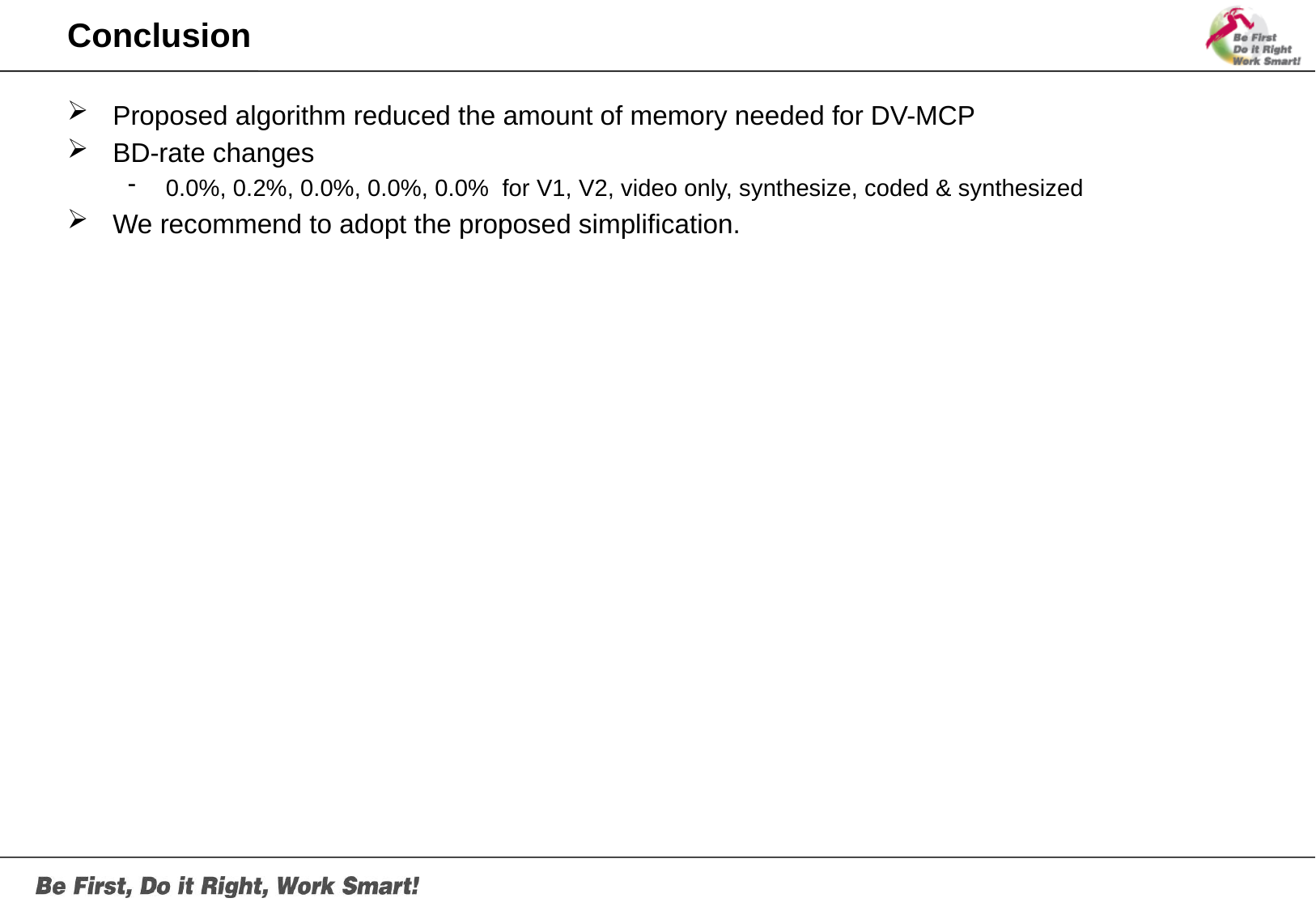

# Conclusion
Proposed algorithm reduced the amount of memory needed for DV-MCP
BD-rate changes
0.0%, 0.2%, 0.0%, 0.0%, 0.0%  for V1, V2, video only, synthesize, coded & synthesized
We recommend to adopt the proposed simplification.